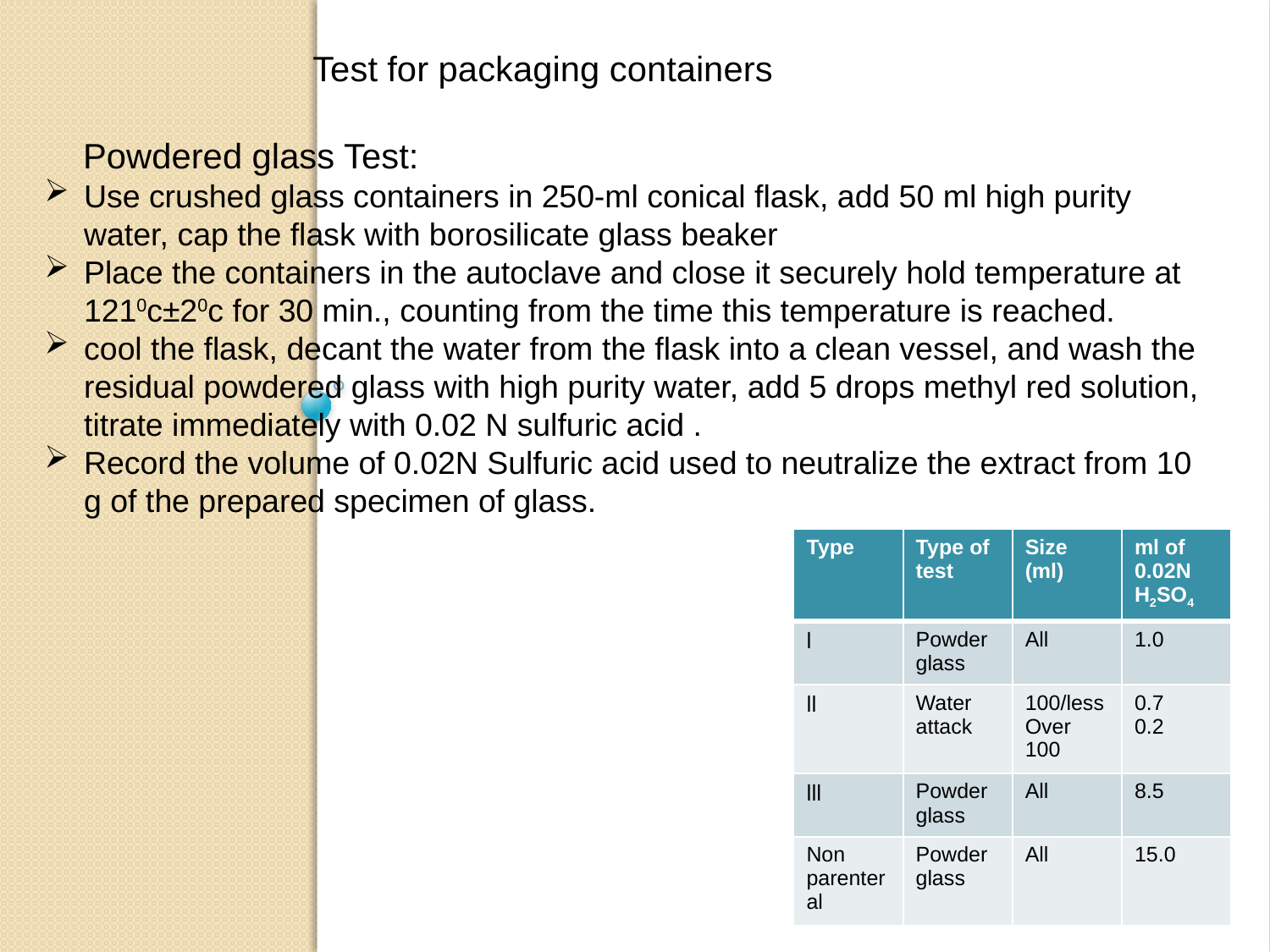

Test for packaging containers
    Powdered glass Test:
Use crushed glass containers in 250-ml conical flask, add 50 ml high purity water, cap the flask with borosilicate glass beaker
Place the containers in the autoclave and close it securely hold temperature at 1210c±20c for 30 min., counting from the time this temperature is reached.
cool the flask, decant the water from the flask into a clean vessel, and wash the residual powdered glass with high purity water, add 5 drops methyl red solution, titrate immediately with 0.02 N sulfuric acid .
Record the volume of 0.02N Sulfuric acid used to neutralize the extract from 10 g of the prepared specimen of glass.

| Type | Type of test | Size (ml) | ml of 0.02N H2SO4 |
| --- | --- | --- | --- |
| ˡ | Powder glass | All | 1.0 |
| ˡˡ | Water attack | 100/less Over 100 | 0.7 0.2 |
| ˡˡˡ | Powder glass | All | 8.5 |
| Non parenteral | Powder glass | All | 15.0 |